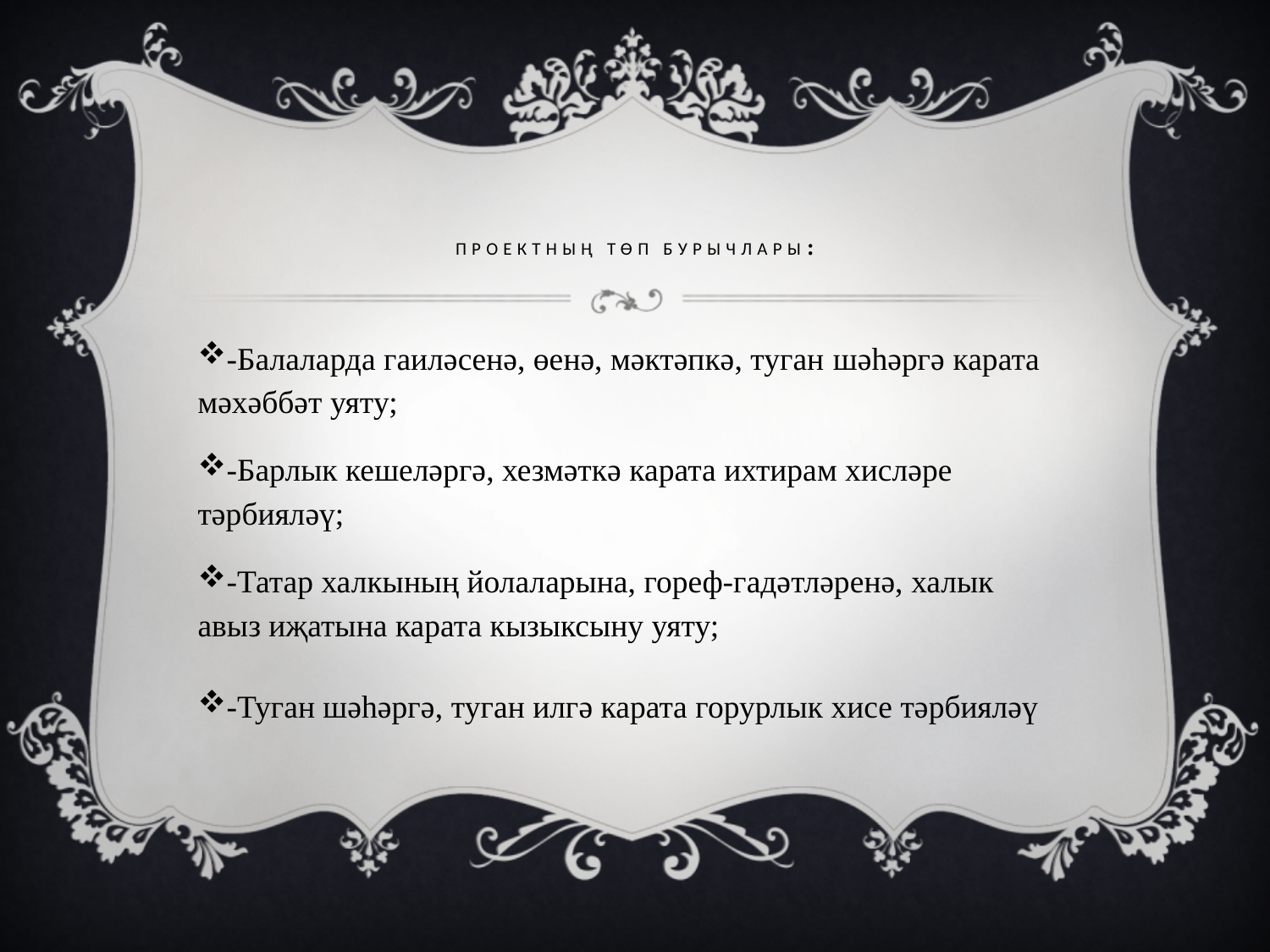

# Проектның төп бурычлары:
-Балаларда гаиләсенә, өенә, мәктәпкә, туган шәһәргә карата мәхәббәт уяту;
-Барлык кешеләргә, хезмәткә карата ихтирам хисләре тәрбияләү;
-Татар халкының йолаларына, гореф-гадәтләренә, халык авыз иҗатына карата кызыксыну уяту;
-Туган шәһәргә, туган илгә карата горурлык хисе тәрбияләү